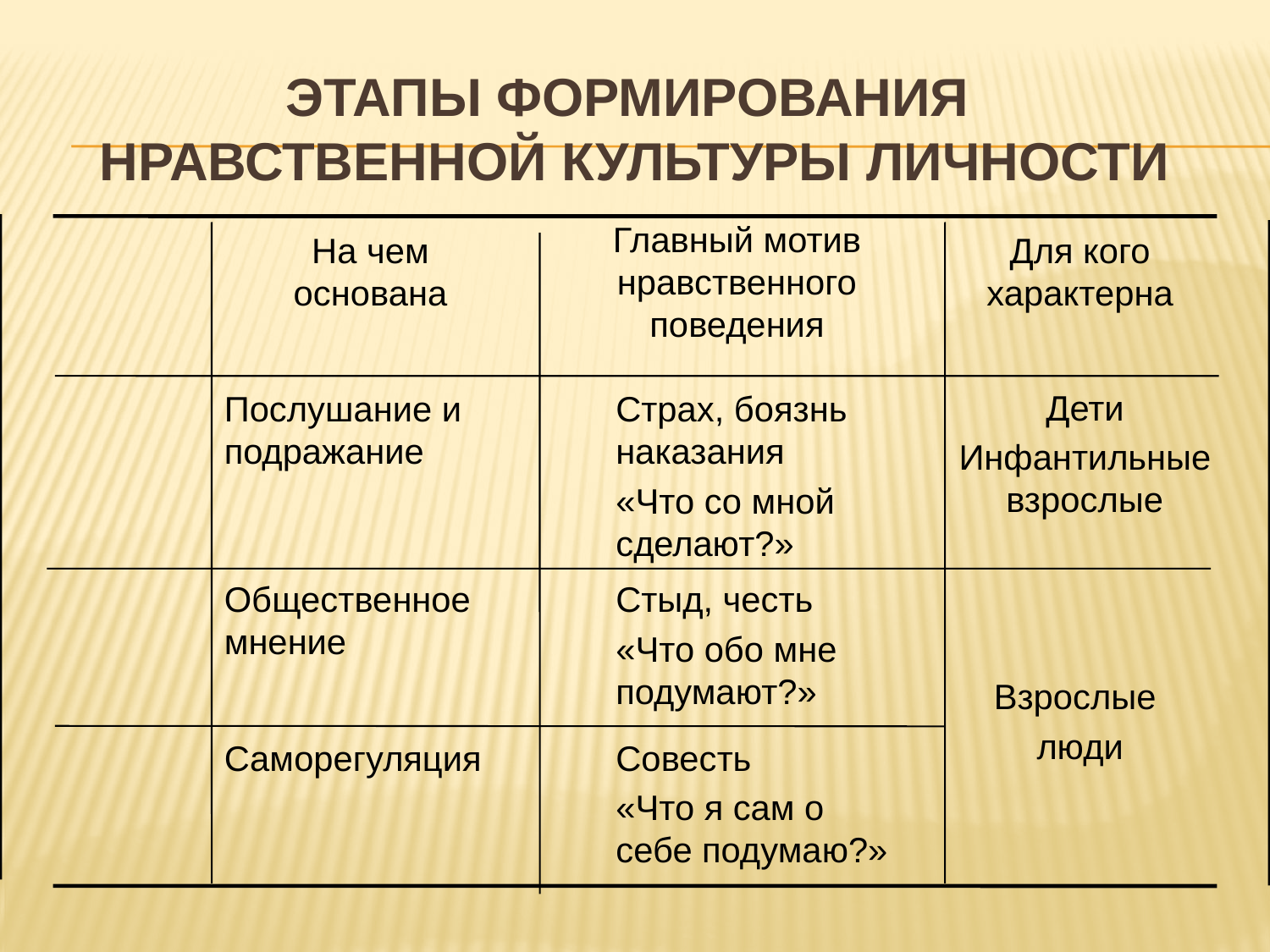

# Этапы формирования нравственной культуры личности
Главный мотив нравственного поведения

На чем основана
Для кого характерна

Дети
Инфантильные взрослые
Послушание и подражание
Страх, боязнь наказания
«Что со мной сделают?»

Взрослые
люди
Общественное мнение
Стыд, честь
«Что обо мне подумают?»

Саморегуляция

Совесть
«Что я сам о себе подумаю?»